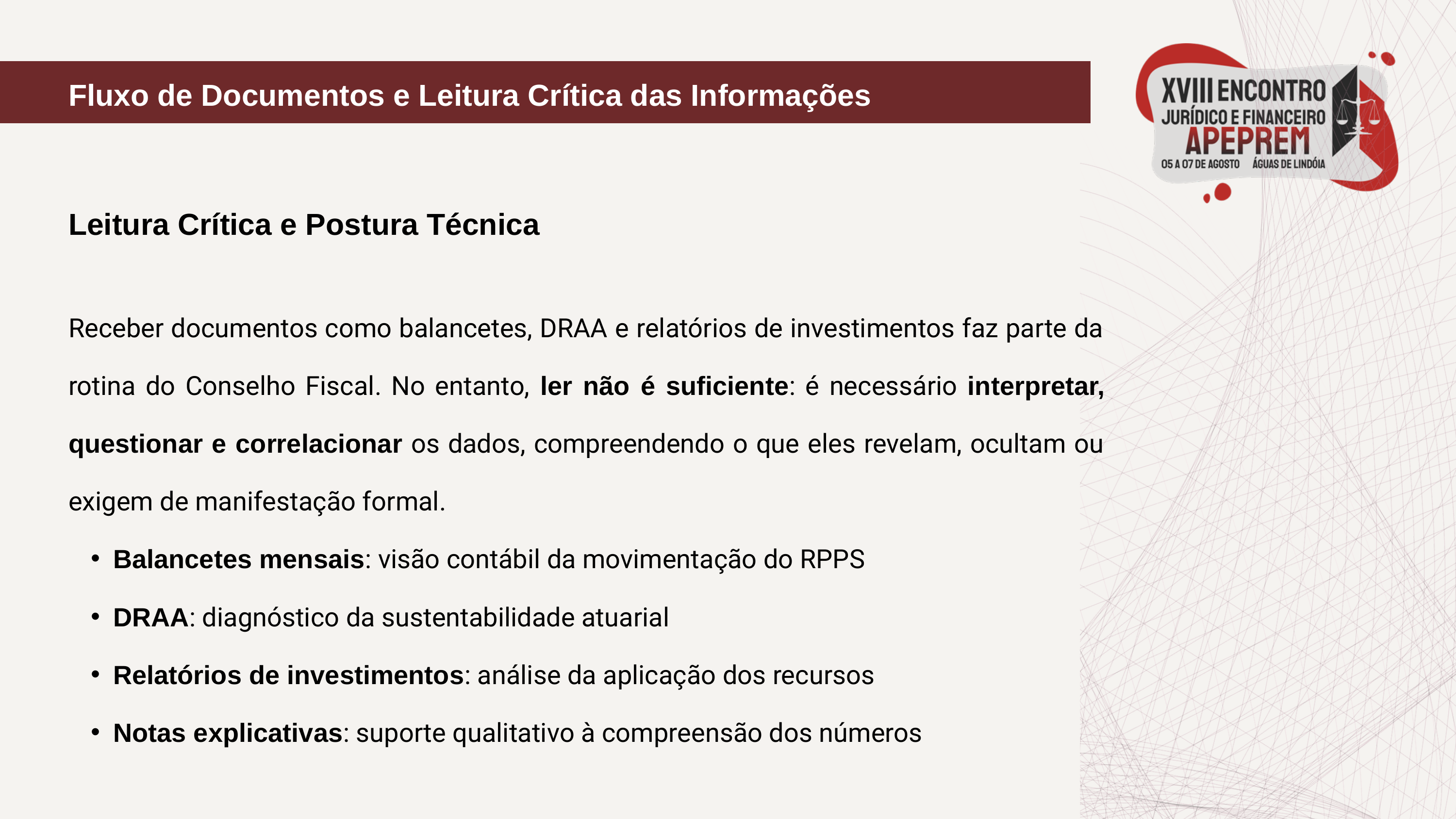

Fluxo de Documentos e Leitura Crítica das Informações
Leitura Crítica e Postura Técnica
Receber documentos como balancetes, DRAA e relatórios de investimentos faz parte da rotina do Conselho Fiscal. No entanto, ler não é suficiente: é necessário interpretar, questionar e correlacionar os dados, compreendendo o que eles revelam, ocultam ou exigem de manifestação formal.
Balancetes mensais: visão contábil da movimentação do RPPS
DRAA: diagnóstico da sustentabilidade atuarial
Relatórios de investimentos: análise da aplicação dos recursos
Notas explicativas: suporte qualitativo à compreensão dos números